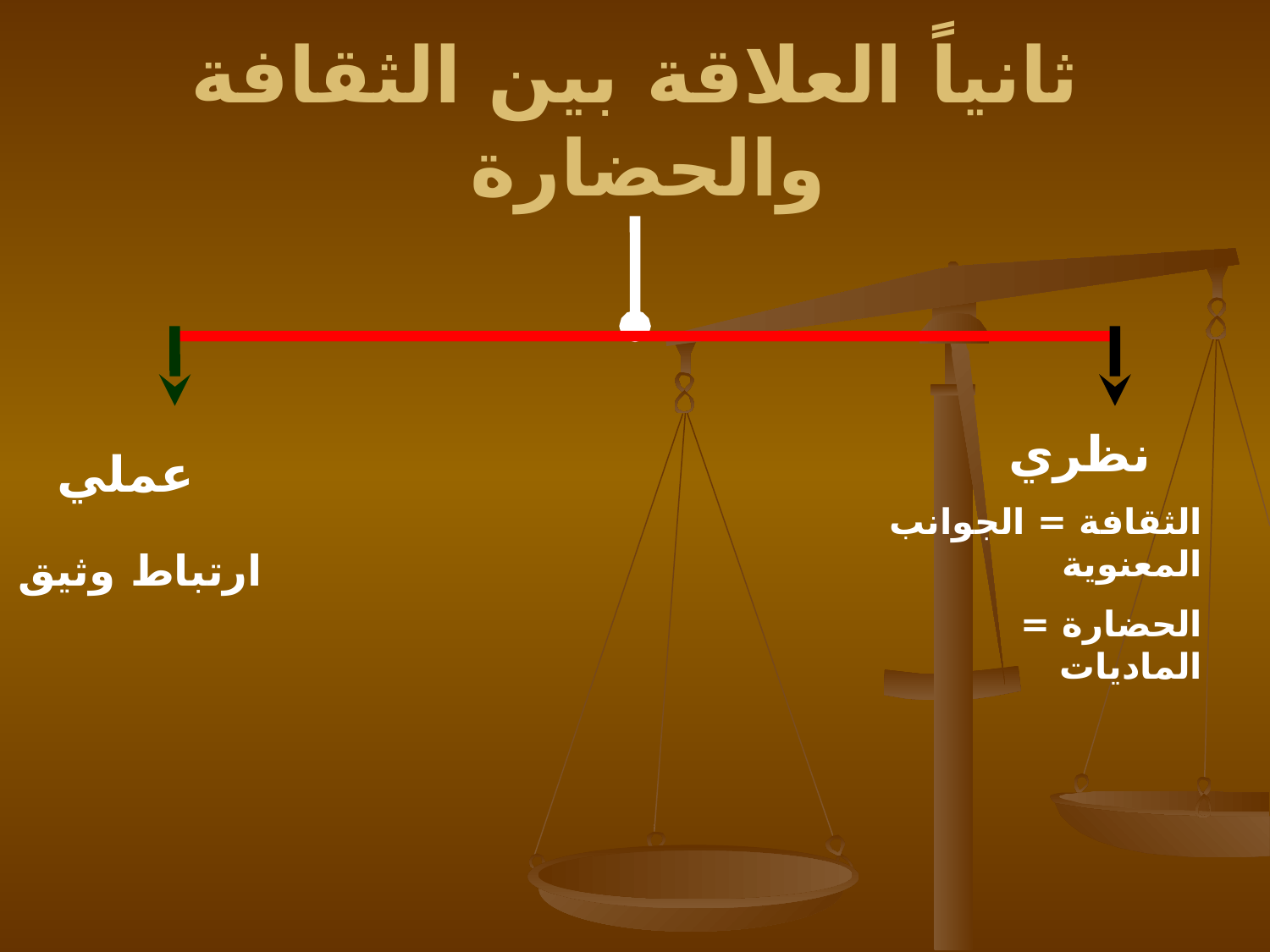

# ثانياً العلاقة بين الثقافة والحضارة

   نظري
الثقافة = الجوانب المعنوية
الحضارة = الماديات
    عملي
ارتباط وثيق